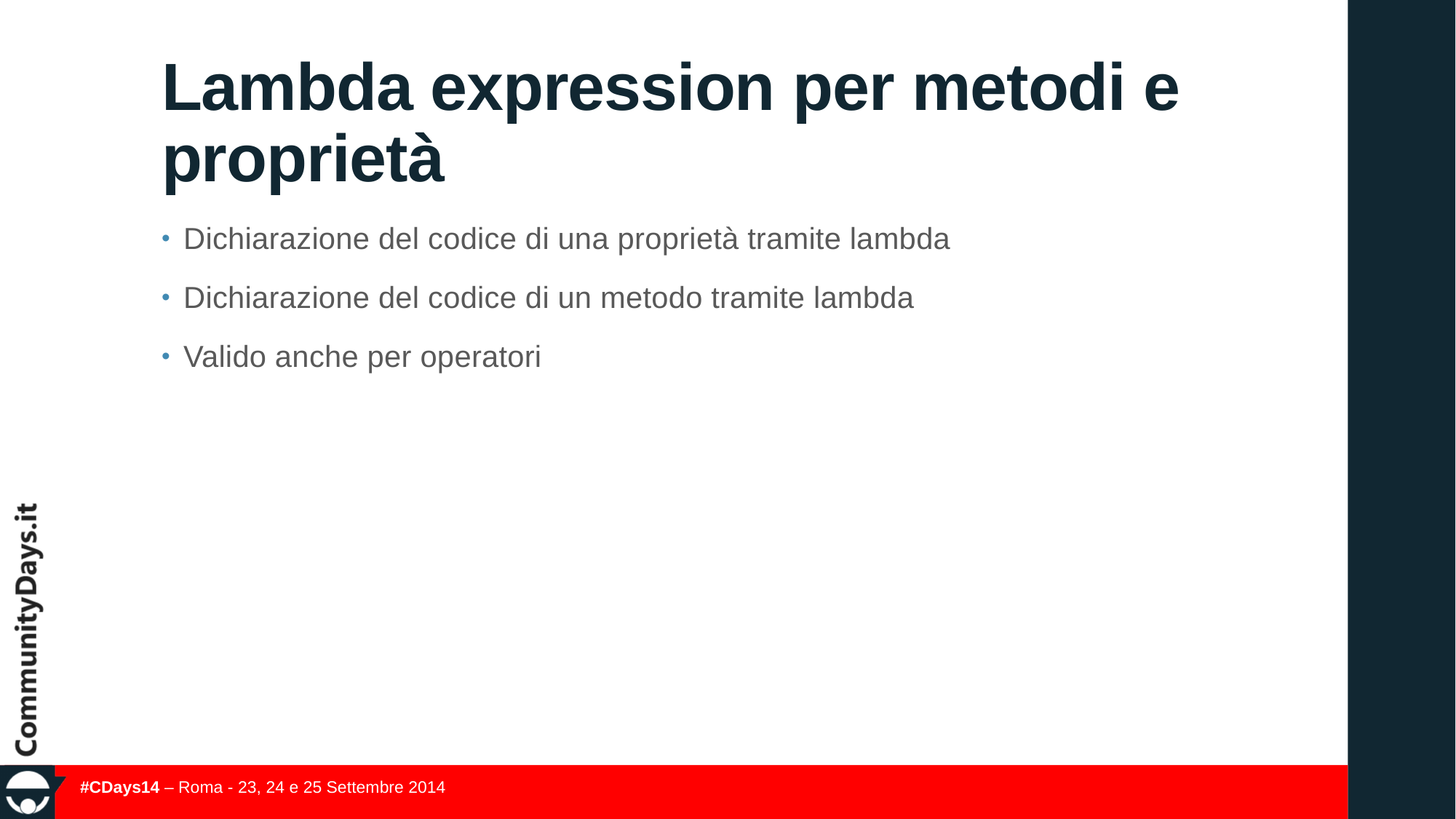

# Lambda expression per metodi e proprietà
Dichiarazione del codice di una proprietà tramite lambda
Dichiarazione del codice di un metodo tramite lambda
Valido anche per operatori